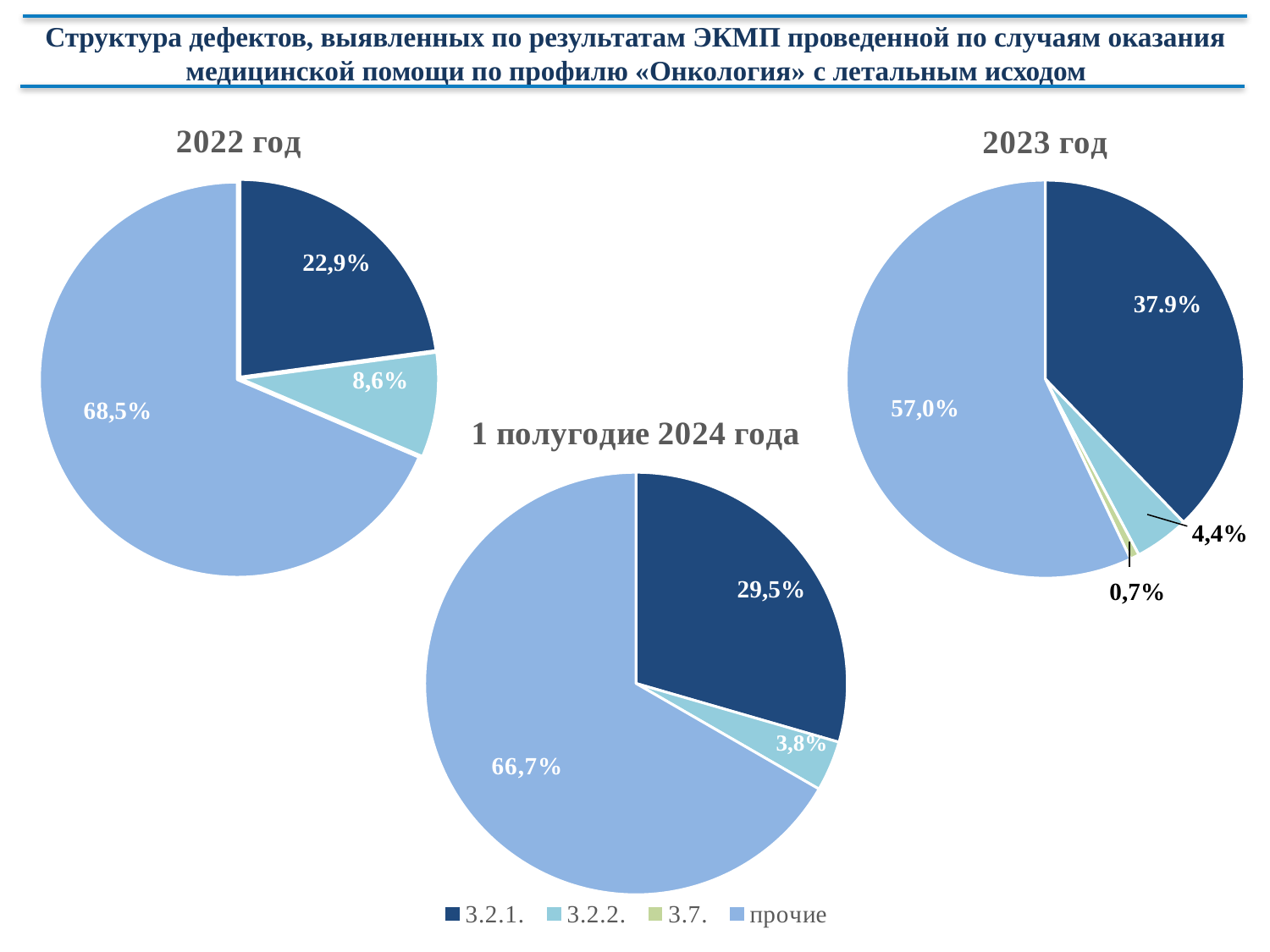

Структура дефектов, выявленных по результатам ЭКМП проведенной по случаям оказания медицинской помощи по профилю «Онкология» с летальным исходом

### Chart: 2022 год

| Category | Продажи |
|---|---|
| 3.2.1. | 32.0 |
| 3.2.2. | 12.0 |
| 3.2.3. | 0.0 |
| 3.2.4. | 0.0 |
| 3.7. | 0.0 |
| 3.8. | 0.0 |
| прочие | 96.0 |

### Chart: 2023 год

| Category | Продажи |
|---|---|
| 3.2.1. | 51.0 |
| 3.2.2. | 6.0 |
| 3.2.3. | 0.0 |
| 3.2.4. | 0.0 |
| 3.7. | 1.0 |
| 3.8. | 0.0 |
| прочие | 77.0 |
22,9%
37.9%
18
8,6%
57,0%
68,5%

### Chart: 1 полугодие 2024 года

| Category | Продажи |
|---|---|
| 3.2.1. | 23.0 |
| 3.2.2. | 3.0 |
| 3.7. | 0.0 |
| прочие | 52.0 |
4,4%
29,5%
0,7%
3,8%